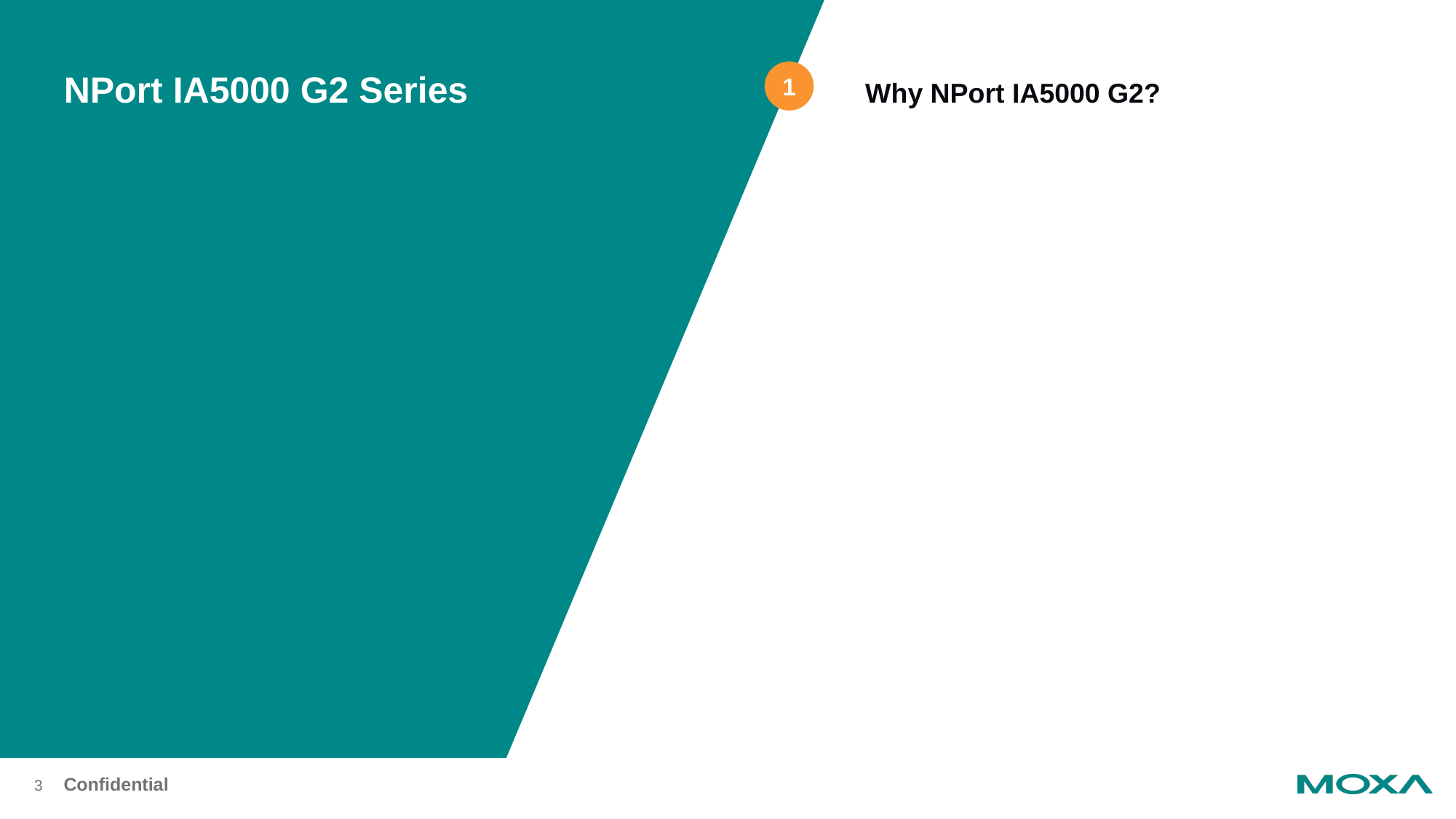

NPort IA5000 G2 Series

1
Why NPort IA5000 G2?